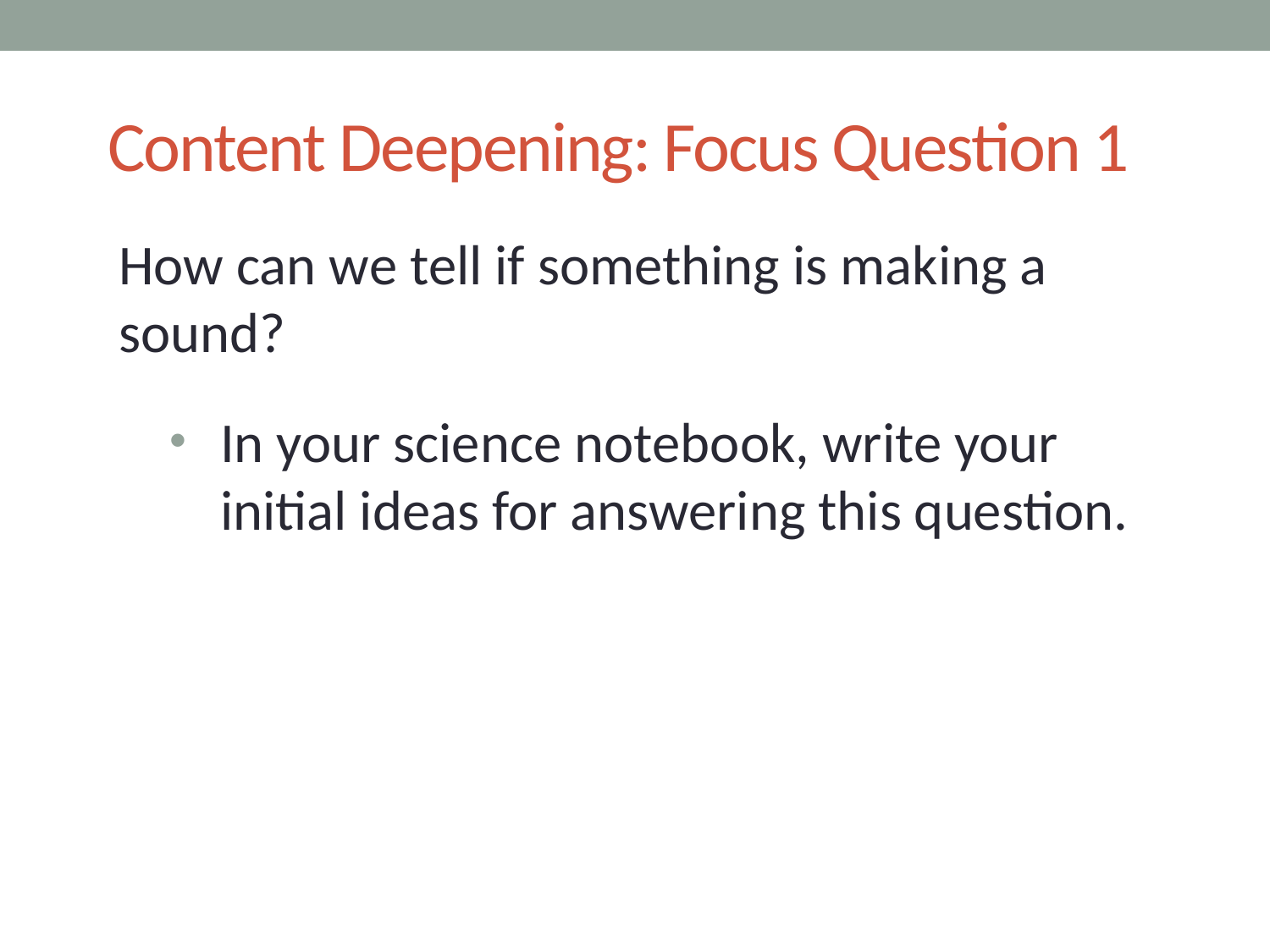

# Content Deepening: Focus Question 1
How can we tell if something is making a sound?
In your science notebook, write your initial ideas for answering this question.